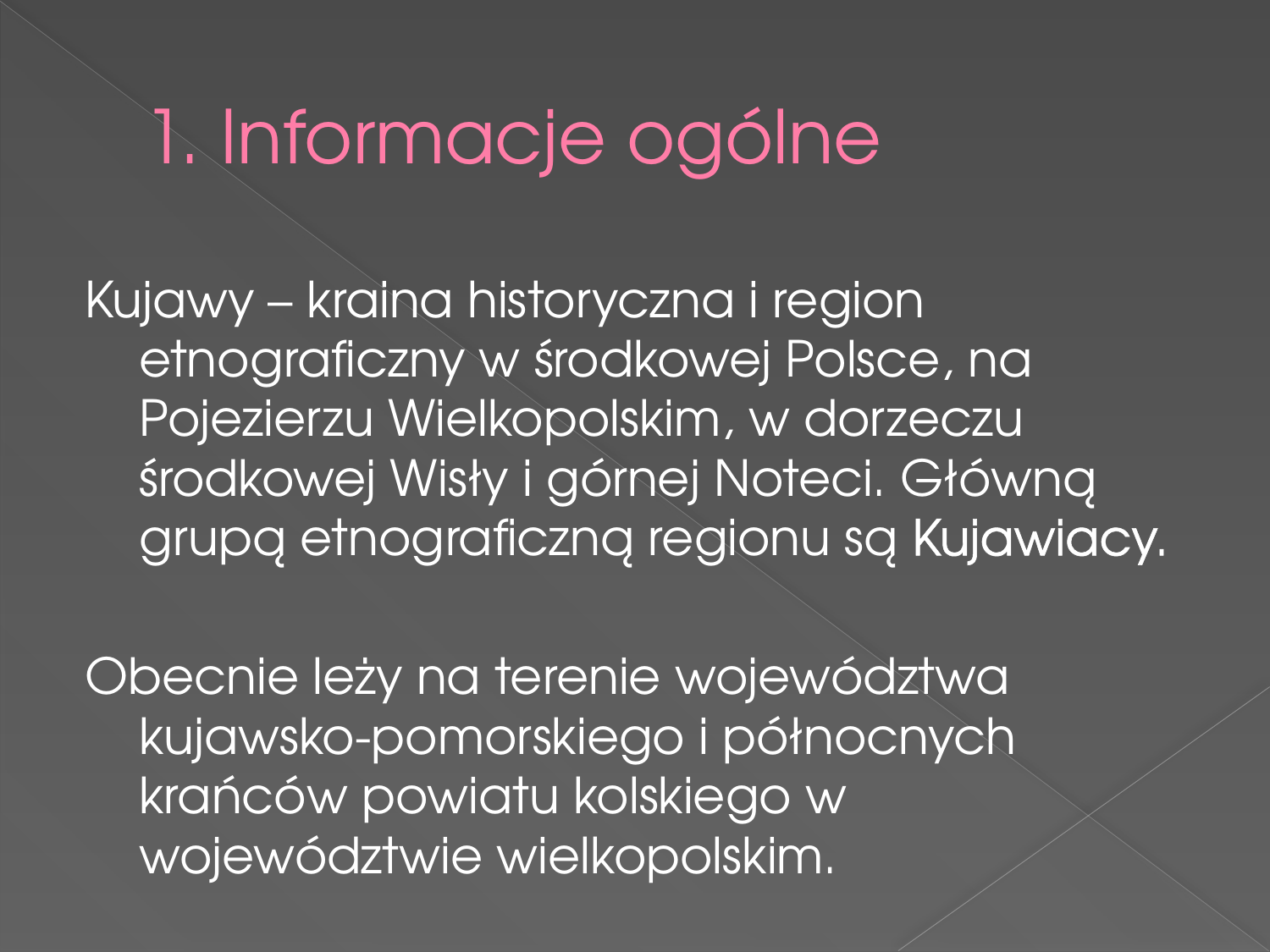

# 1. Informacje ogólne
Kujawy – kraina historyczna i region etnograficzny w środkowej Polsce, na Pojezierzu Wielkopolskim, w dorzeczu środkowej Wisły i górnej Noteci. Główną grupą etnograficzną regionu są Kujawiacy.

Obecnie leży na terenie województwa kujawsko-pomorskiego i północnych krańców powiatu kolskiego w województwie wielkopolskim.